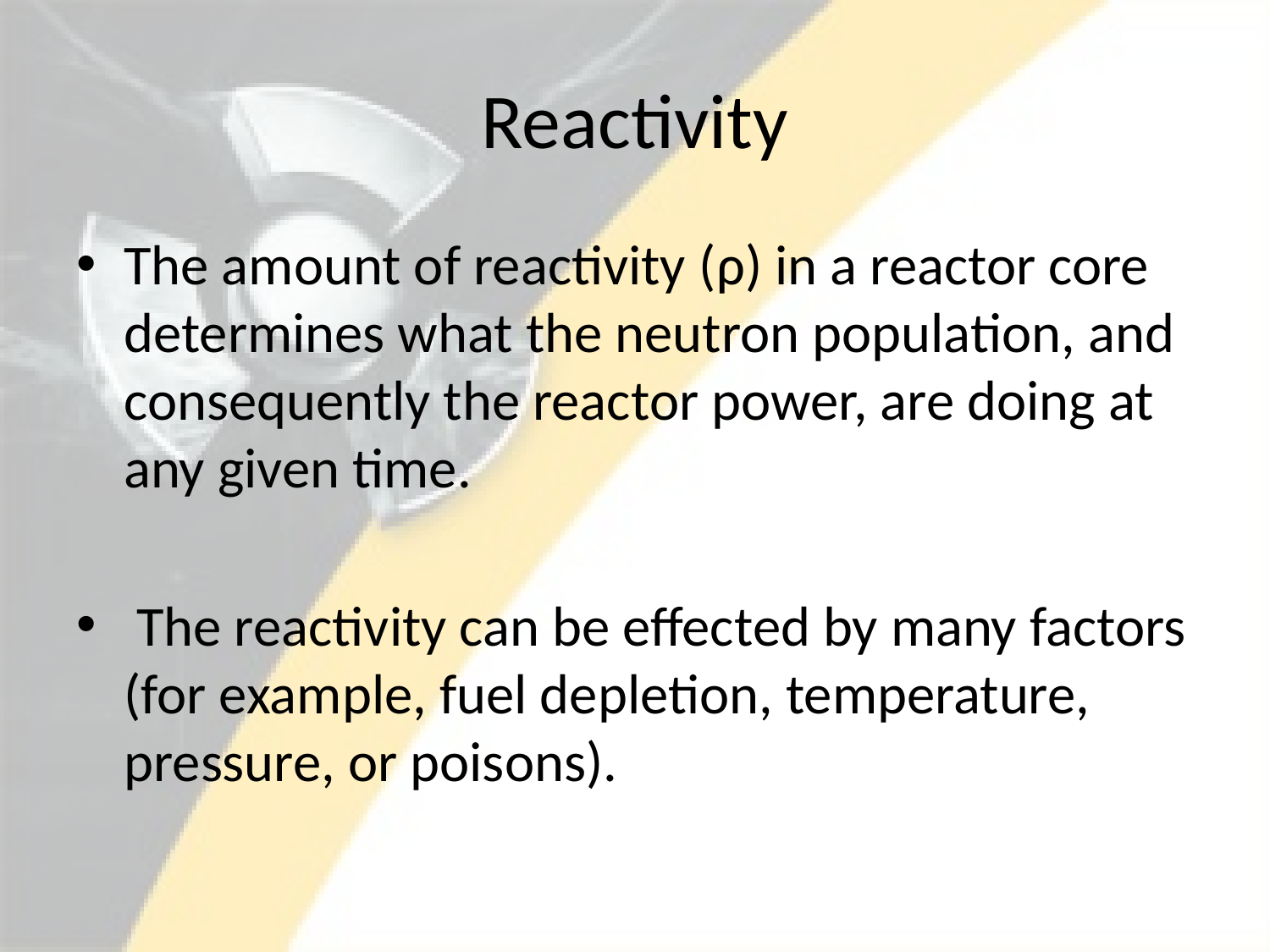

# Reactivity
The amount of reactivity (ρ) in a reactor core determines what the neutron population, and consequently the reactor power, are doing at any given time.

 The reactivity can be effected by many factors (for example, fuel depletion, temperature, pressure, or poisons).